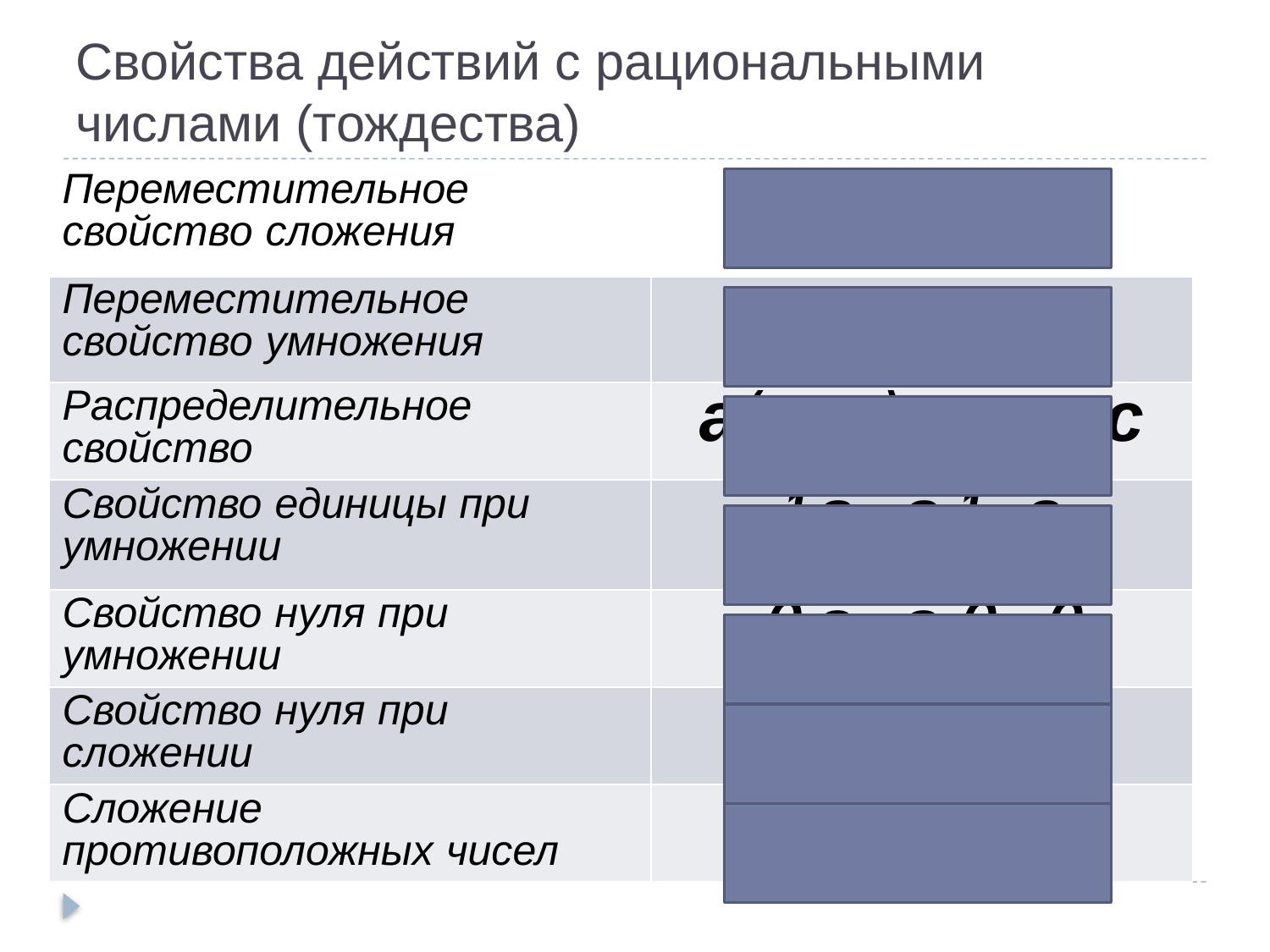

# Свойства действий с рациональными числами (тождества)
| Переместительное свойство сложения | а+в=в+а |
| --- | --- |
| Переместительное свойство умножения | ав=ва |
| Распределительное свойство | а(в+с)=ав+ас |
| Свойство единицы при умножении | 1·а=а·1=а |
| Свойство нуля при умножении | 0·а=а·0=0 |
| Свойство нуля при сложении | 0+а=а+0=а |
| Сложение противоположных чисел | а+(-а)=0 |